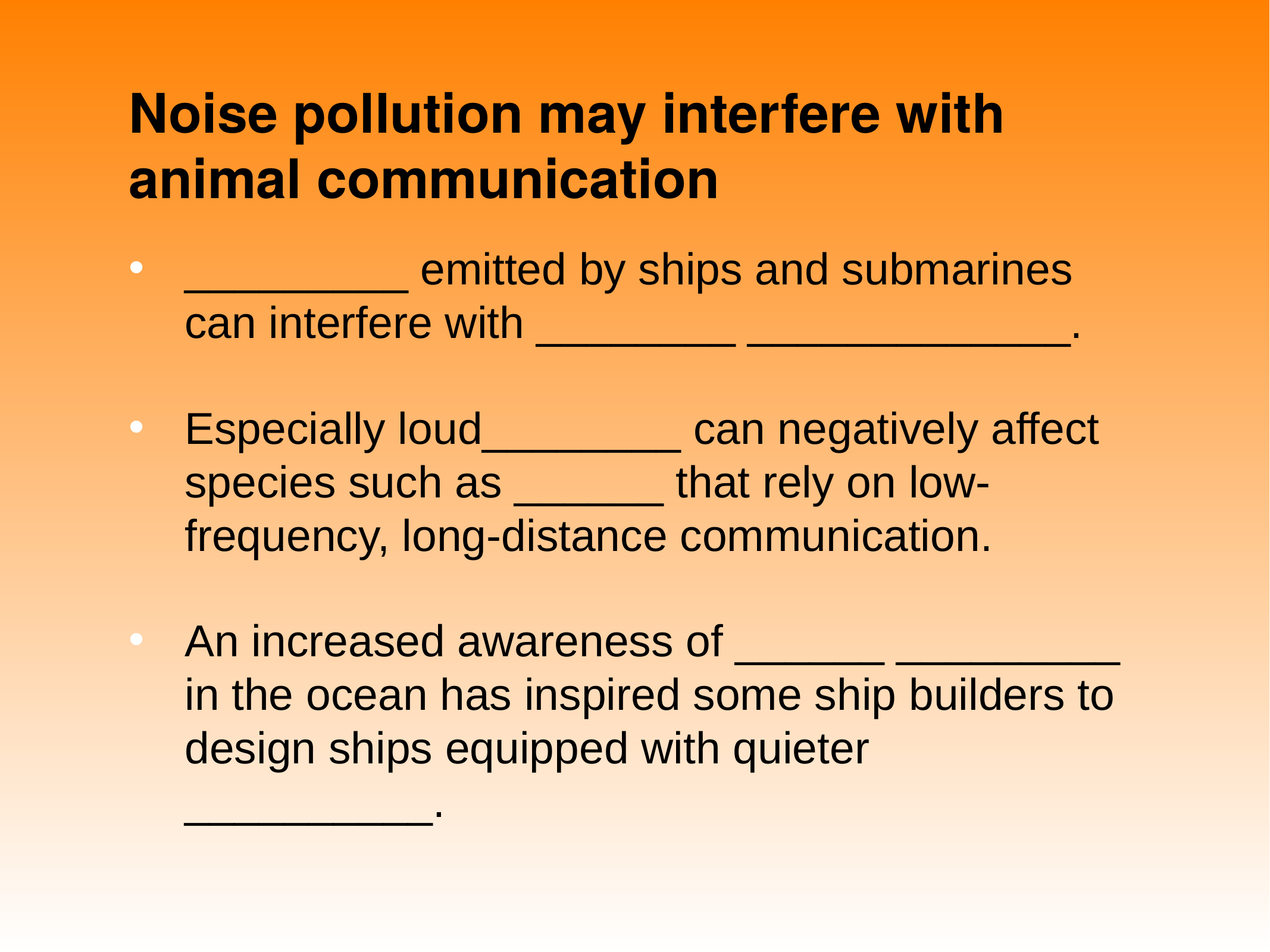

# Noise pollution may interfere with animal communication
_________ emitted by ships and submarines can interfere with ________ _____________.
Especially loud________ can negatively affect species such as ______ that rely on low-frequency, long-distance communication.
An increased awareness of ______ _________ in the ocean has inspired some ship builders to design ships equipped with quieter __________.